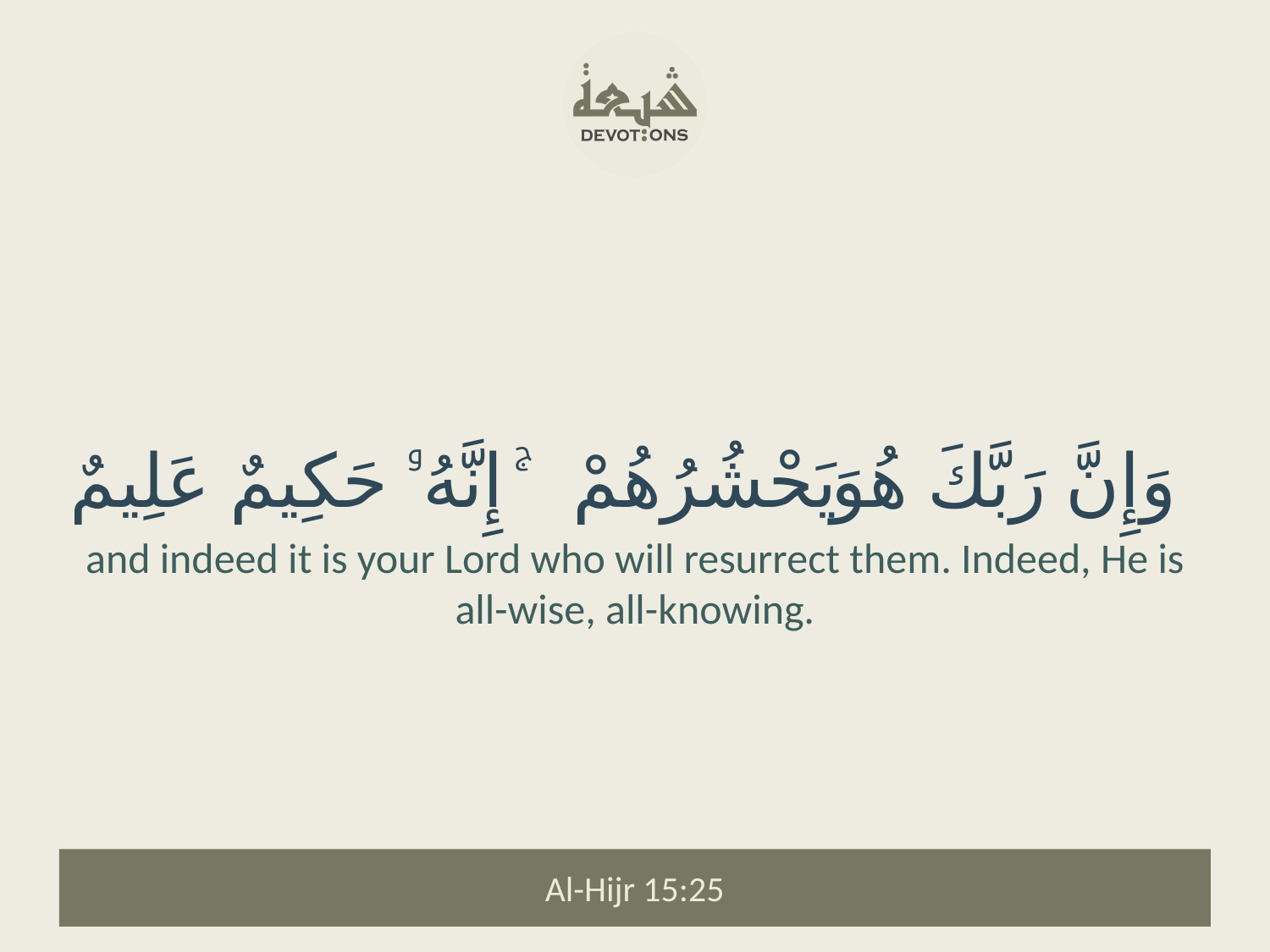

وَإِنَّ رَبَّكَ هُوَ يَحْشُرُهُمْ ۚ إِنَّهُۥ حَكِيمٌ عَلِيمٌ
and indeed it is your Lord who will resurrect them. Indeed, He is all-wise, all-knowing.
Al-Hijr 15:25